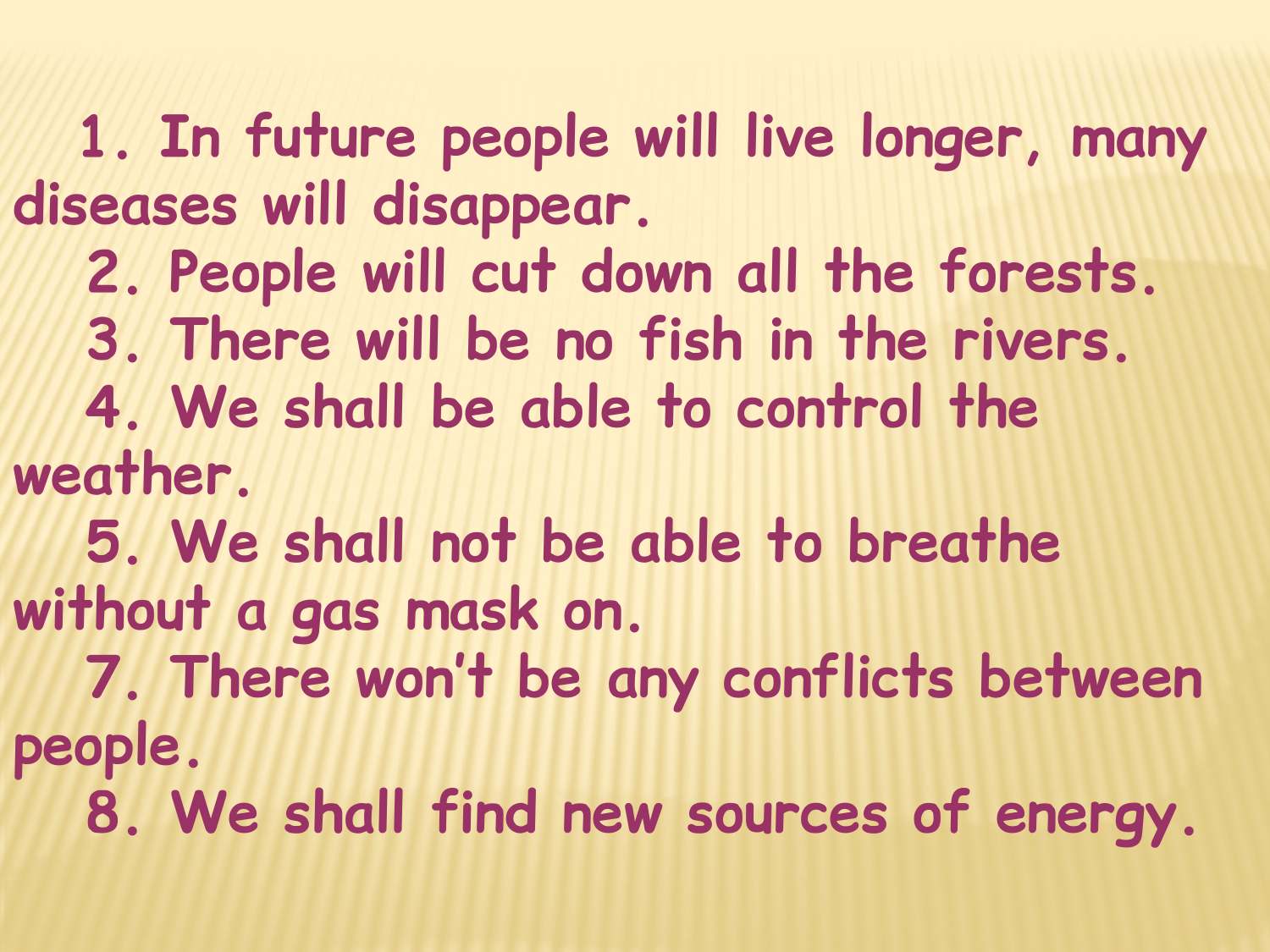

1. In future people will live longer, many diseases will disappear.
   2. People will cut down all the forests.
   3. There will be no fish in the rivers.
   4. We shall be able to control the weather.
   5. We shall not be able to breathe without a gas mask on.
   7. There won’t be any conflicts between people.
   8. We shall find new sources of energy.